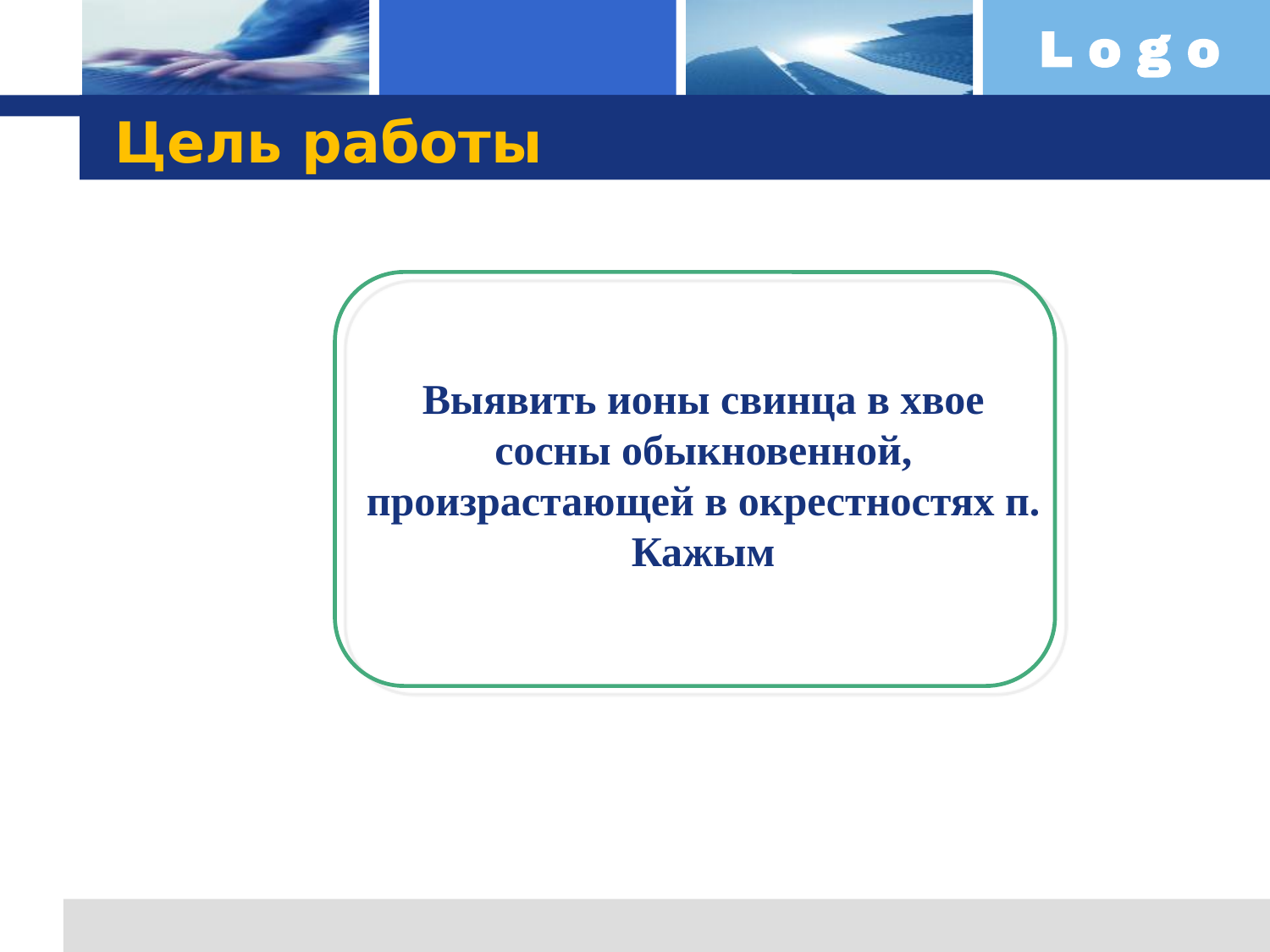

# Цель работы

Выявить ионы свинца в хвое сосны обыкновенной, произрастающей в окрестностях п. Кажым